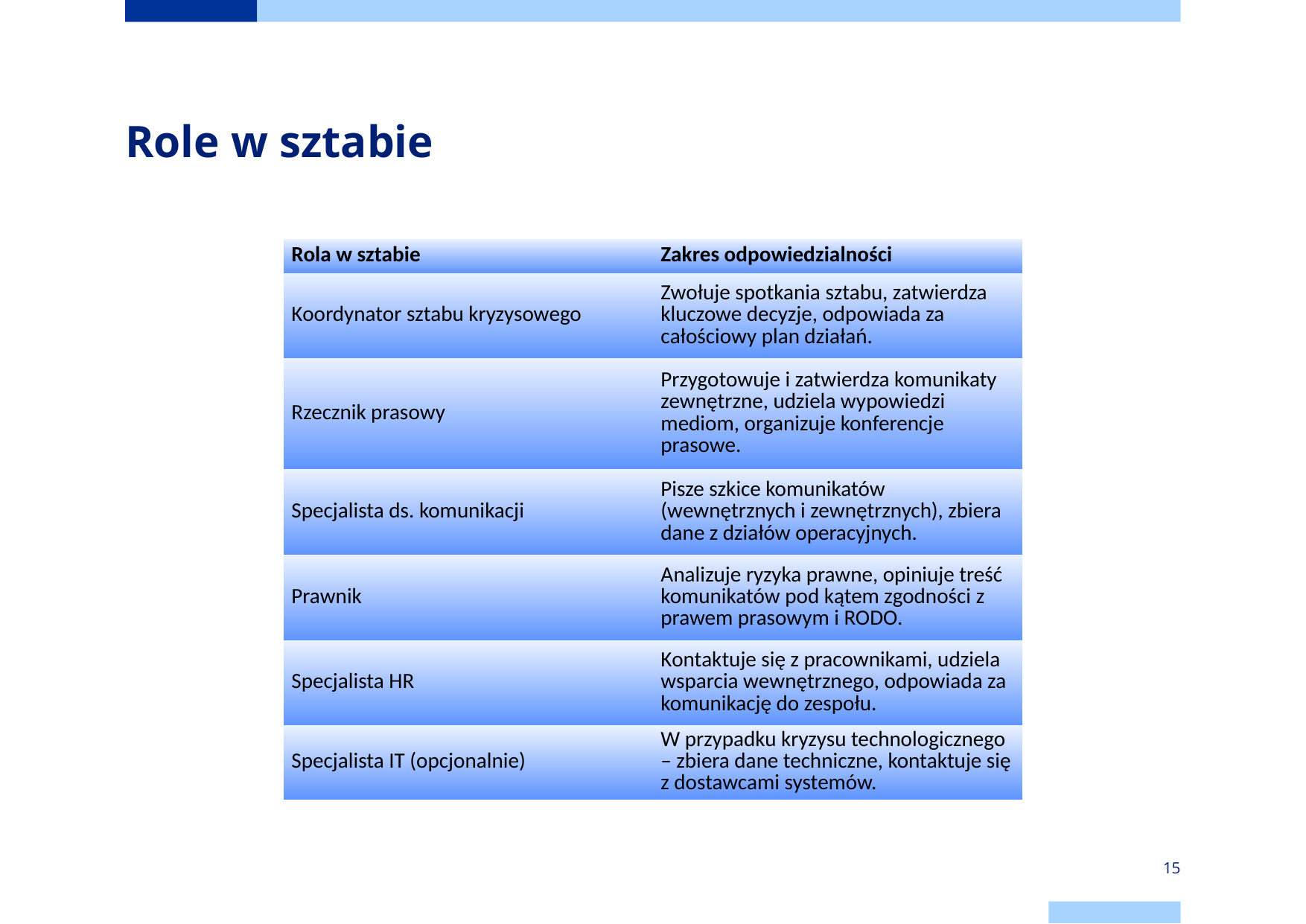

# Role w sztabie
| Rola w sztabie | Zakres odpowiedzialności |
| --- | --- |
| Koordynator sztabu kryzysowego | Zwołuje spotkania sztabu, zatwierdza kluczowe decyzje, odpowiada za całościowy plan działań. |
| Rzecznik prasowy | Przygotowuje i zatwierdza komunikaty zewnętrzne, udziela wypowiedzi mediom, organizuje konferencje prasowe. |
| Specjalista ds. komunikacji | Pisze szkice komunikatów (wewnętrznych i zewnętrznych), zbiera dane z działów operacyjnych. |
| Prawnik | Analizuje ryzyka prawne, opiniuje treść komunikatów pod kątem zgodności z prawem prasowym i RODO. |
| Specjalista HR | Kontaktuje się z pracownikami, udziela wsparcia wewnętrznego, odpowiada za komunikację do zespołu. |
| Specjalista IT (opcjonalnie) | W przypadku kryzysu technologicznego – zbiera dane techniczne, kontaktuje się z dostawcami systemów. |
15